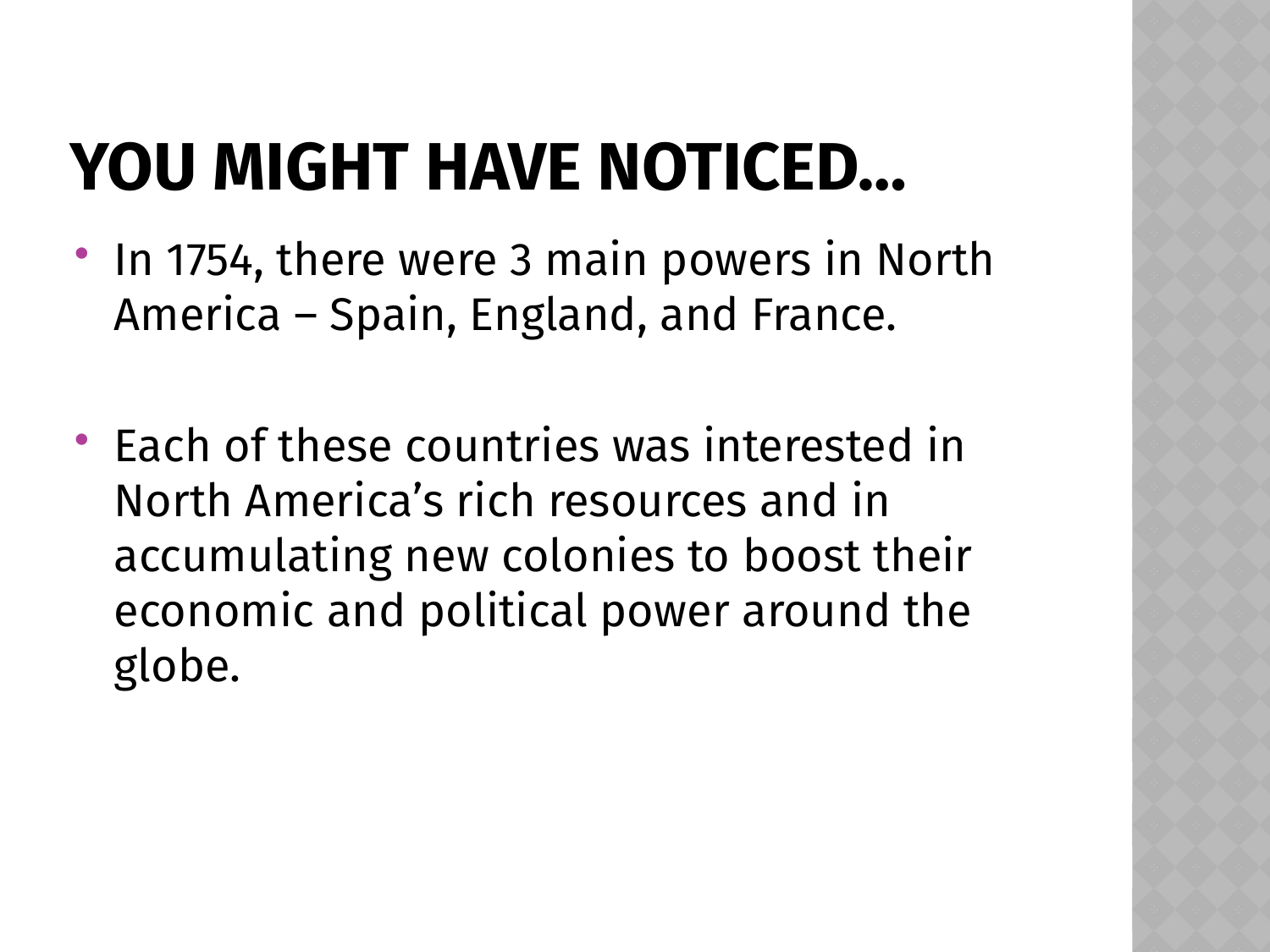

# You might have noticed…
In 1754, there were 3 main powers in North America – Spain, England, and France.

Each of these countries was interested in North America’s rich resources and in accumulating new colonies to boost their economic and political power around the globe.